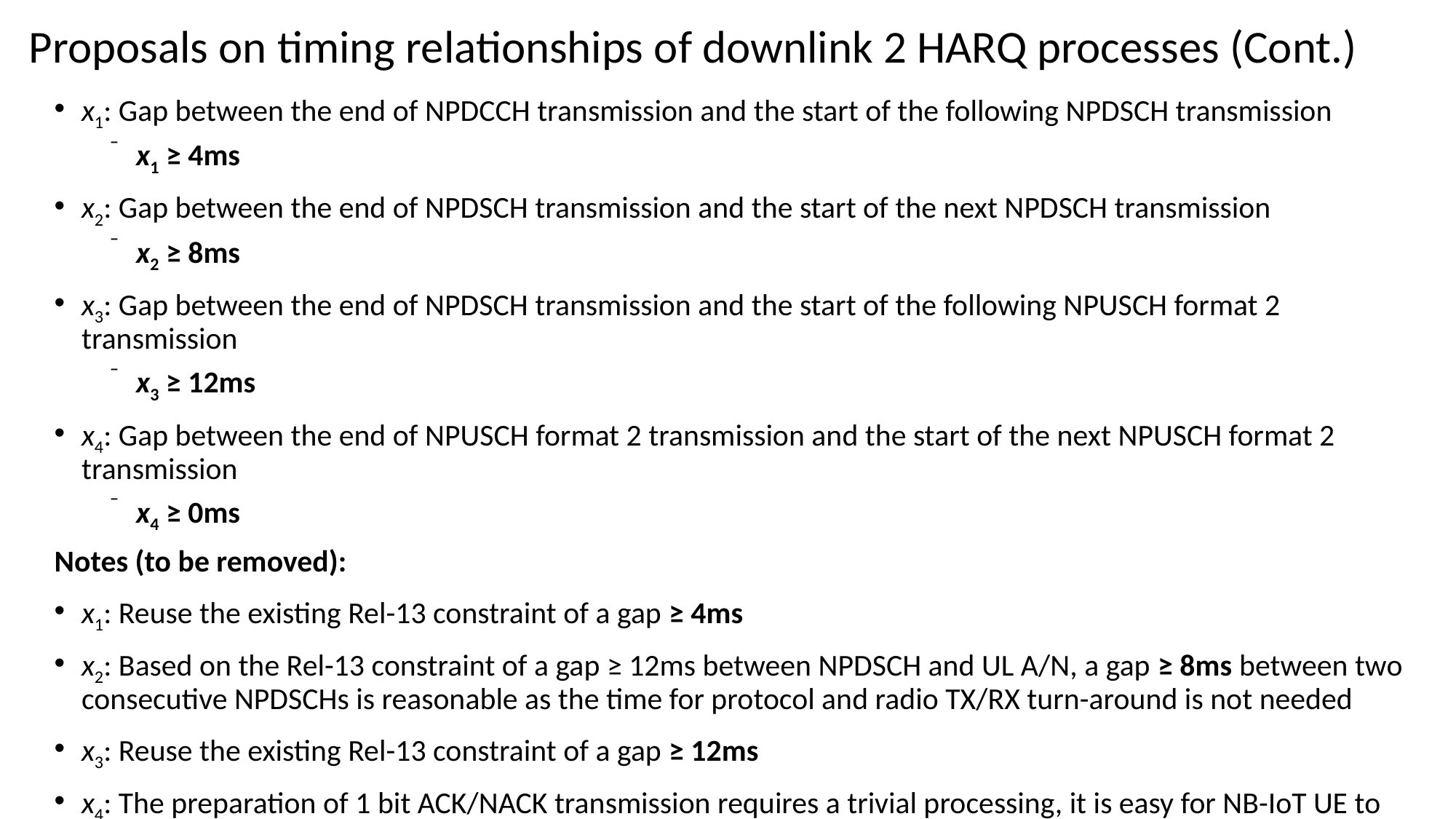

# Proposals on timing relationships of downlink 2 HARQ processes (Cont.)
x1: Gap between the end of NPDCCH transmission and the start of the following NPDSCH transmission
x1 ≥ 4ms
x2: Gap between the end of NPDSCH transmission and the start of the next NPDSCH transmission
x2 ≥ 8ms
x3: Gap between the end of NPDSCH transmission and the start of the following NPUSCH format 2 transmission
x3 ≥ 12ms
x4: Gap between the end of NPUSCH format 2 transmission and the start of the next NPUSCH format 2 transmission
x4 ≥ 0ms
Notes (to be removed):
x1: Reuse the existing Rel-13 constraint of a gap ≥ 4ms
x2: Based on the Rel-13 constraint of a gap ≥ 12ms between NPDSCH and UL A/N, a gap ≥ 8ms between two consecutive NPDSCHs is reasonable as the time for protocol and radio TX/RX turn-around is not needed
x3: Reuse the existing Rel-13 constraint of a gap ≥ 12ms
x4: The preparation of 1 bit ACK/NACK transmission requires a trivial processing, it is easy for NB-IoT UE to transmit them with no extra time allowance